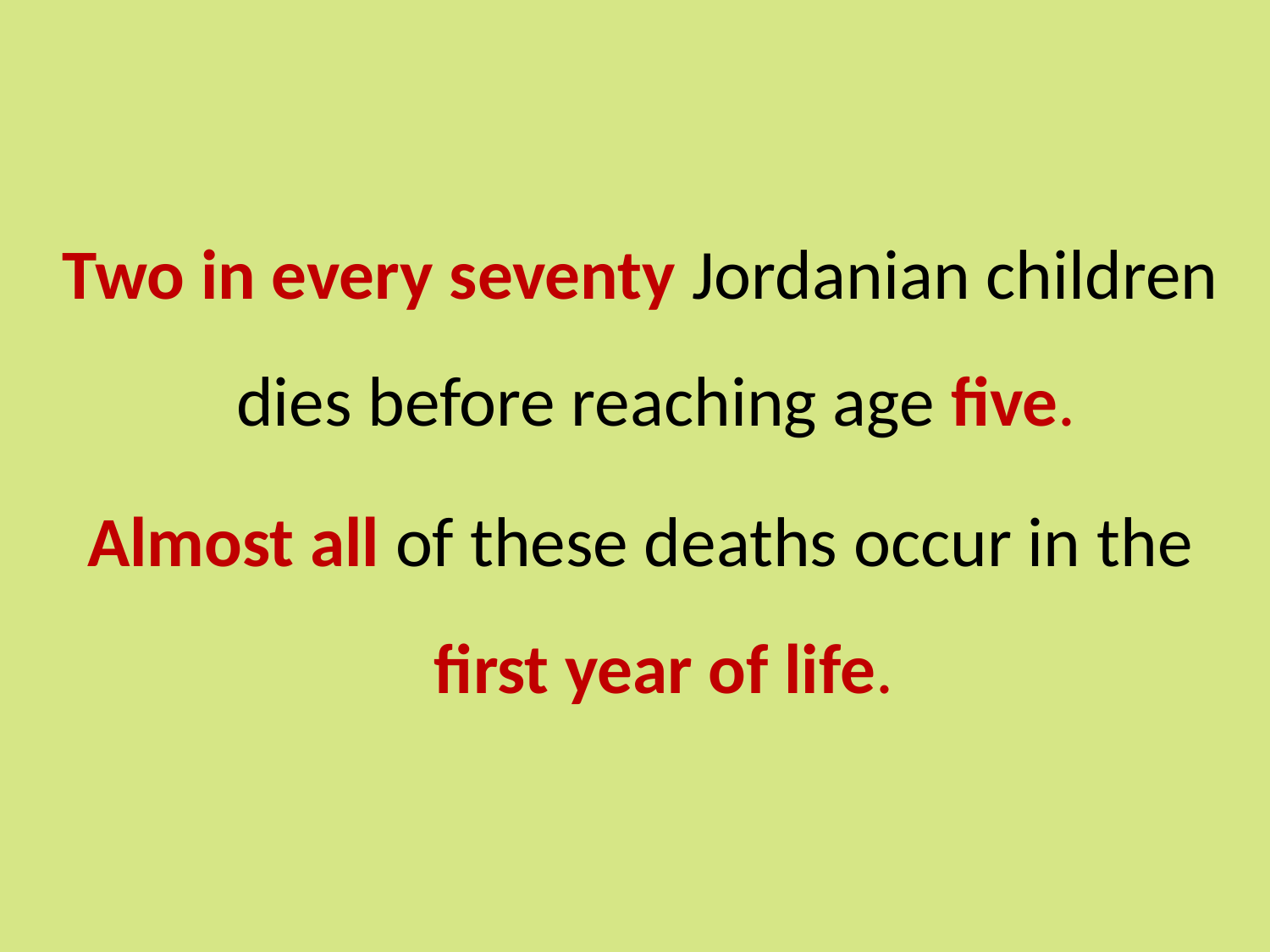

Two in every seventy Jordanian children dies before reaching age five.
Almost all of these deaths occur in the first year of life.